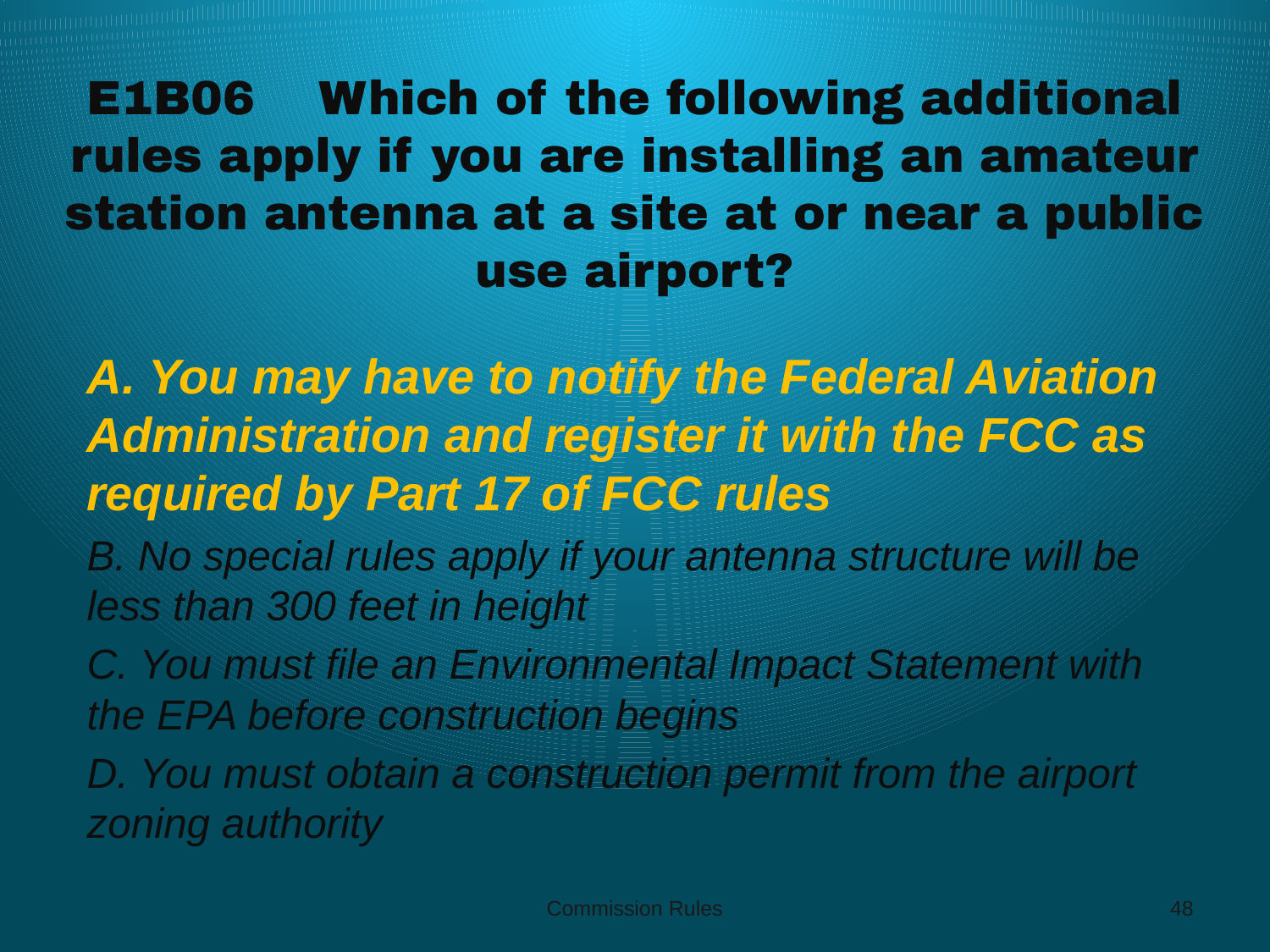

# E1B06    Which of the following additional rules apply if you are installing an amateur station antenna at a site at or near a public use airport?
A. You may have to notify the Federal Aviation Administration and register it with the FCC as required by Part 17 of FCC rules
B. No special rules apply if your antenna structure will be less than 300 feet in height
C. You must file an Environmental Impact Statement with the EPA before construction begins
D. You must obtain a construction permit from the airport zoning authority
Commission Rules
48